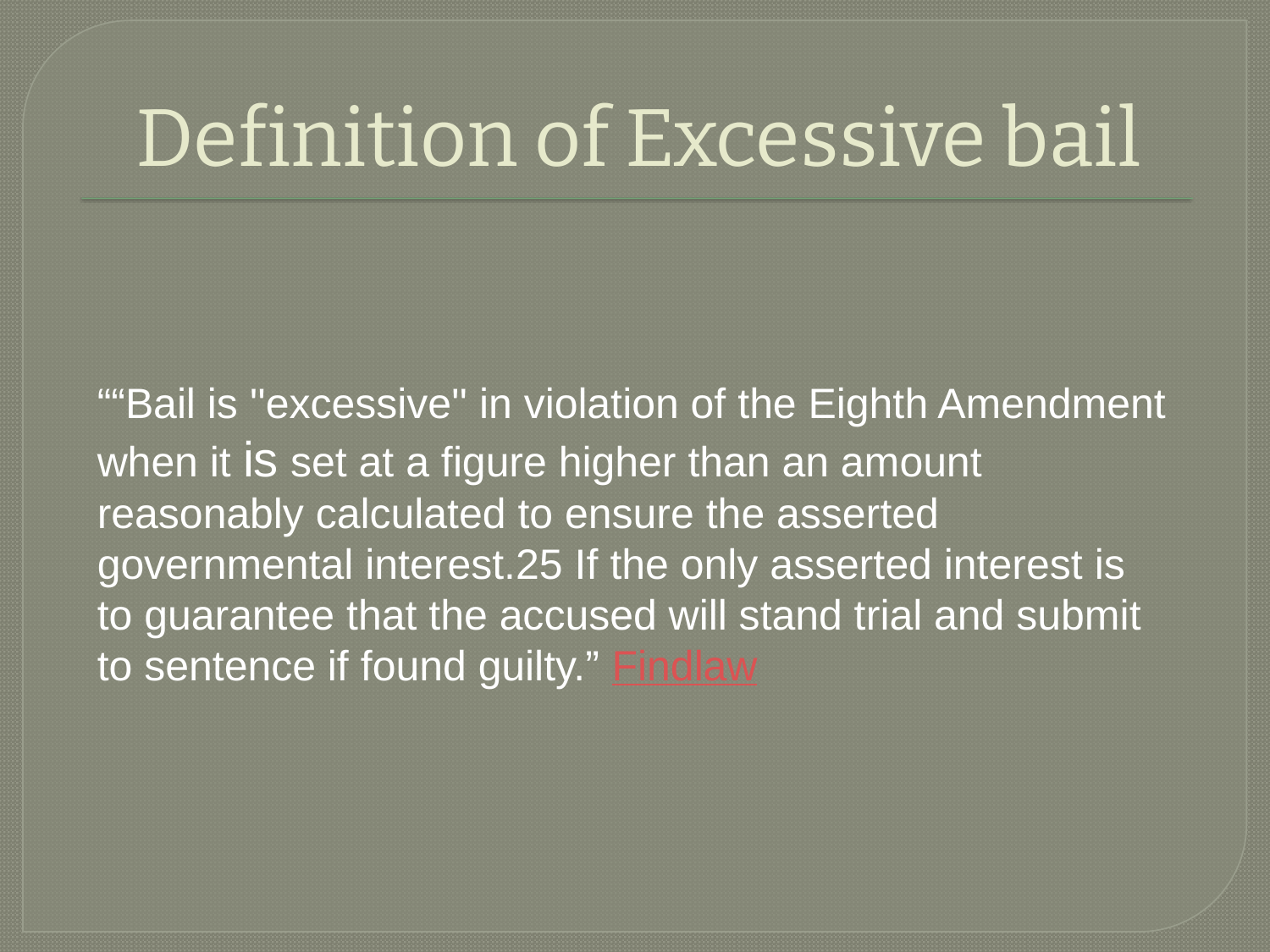

# Definition of Excessive bail
““Bail is ''excessive'' in violation of the Eighth Amendment when it is set at a figure higher than an amount reasonably calculated to ensure the asserted governmental interest.25 If the only asserted interest is to guarantee that the accused will stand trial and submit to sentence if found guilty.” Findlaw